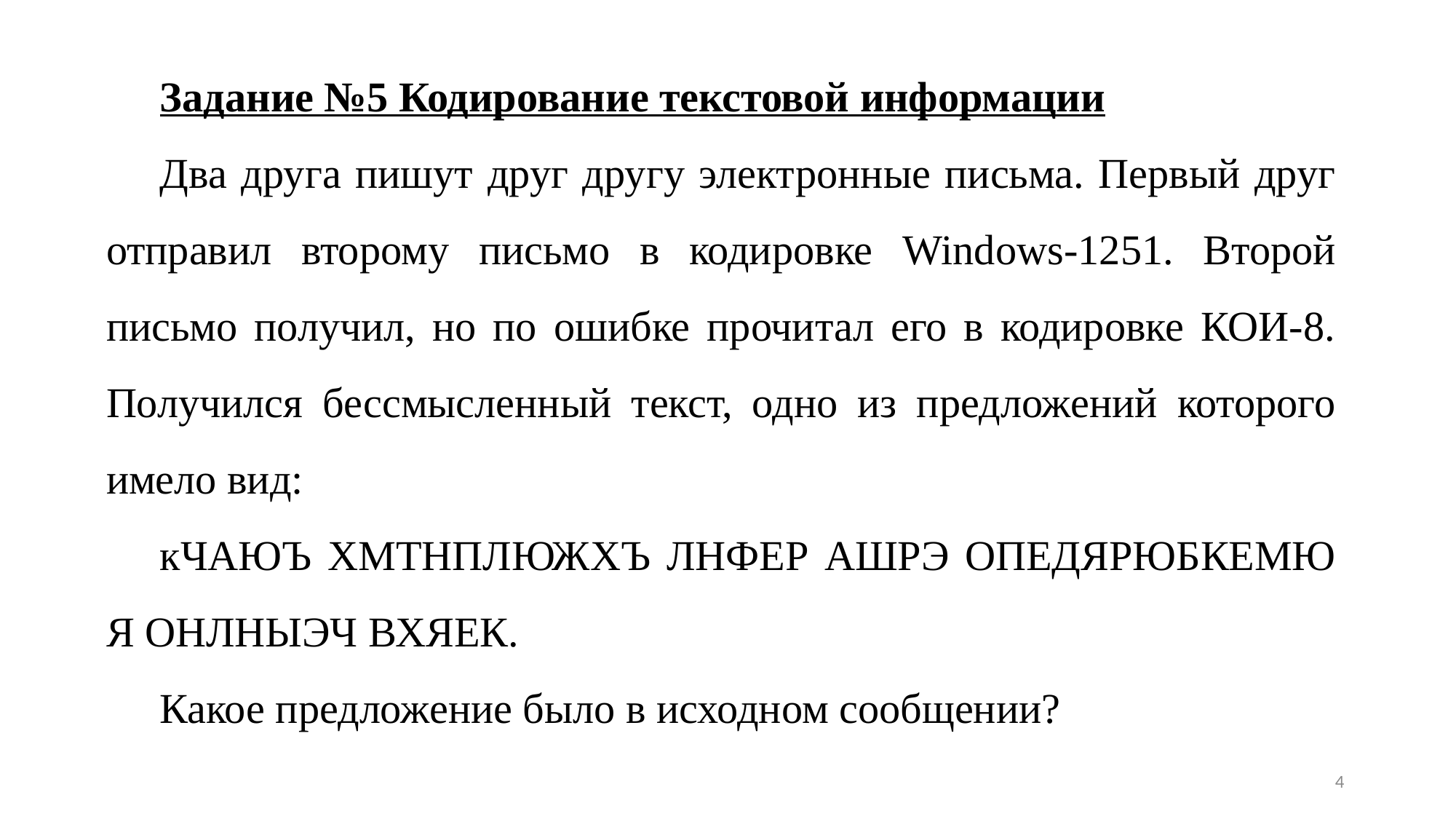

Задание №5 Кодирование текстовой информации
Два друга пишут друг другу электронные письма. Первый друг отправил второму письмо в кодировке Windows-1251. Второй письмо получил, но по ошибке прочитал его в кодировке КОИ-8. Получился бессмысленный текст, одно из предложений которого имело вид:
кЧАЮЪ ХМТНПЛЮЖХЪ ЛНФЕР АШРЭ ОПЕДЯРЮБКЕМЮ Я ОНЛНЫЭЧ ВХЯЕК.
Какое предложение было в исходном сообщении?
4